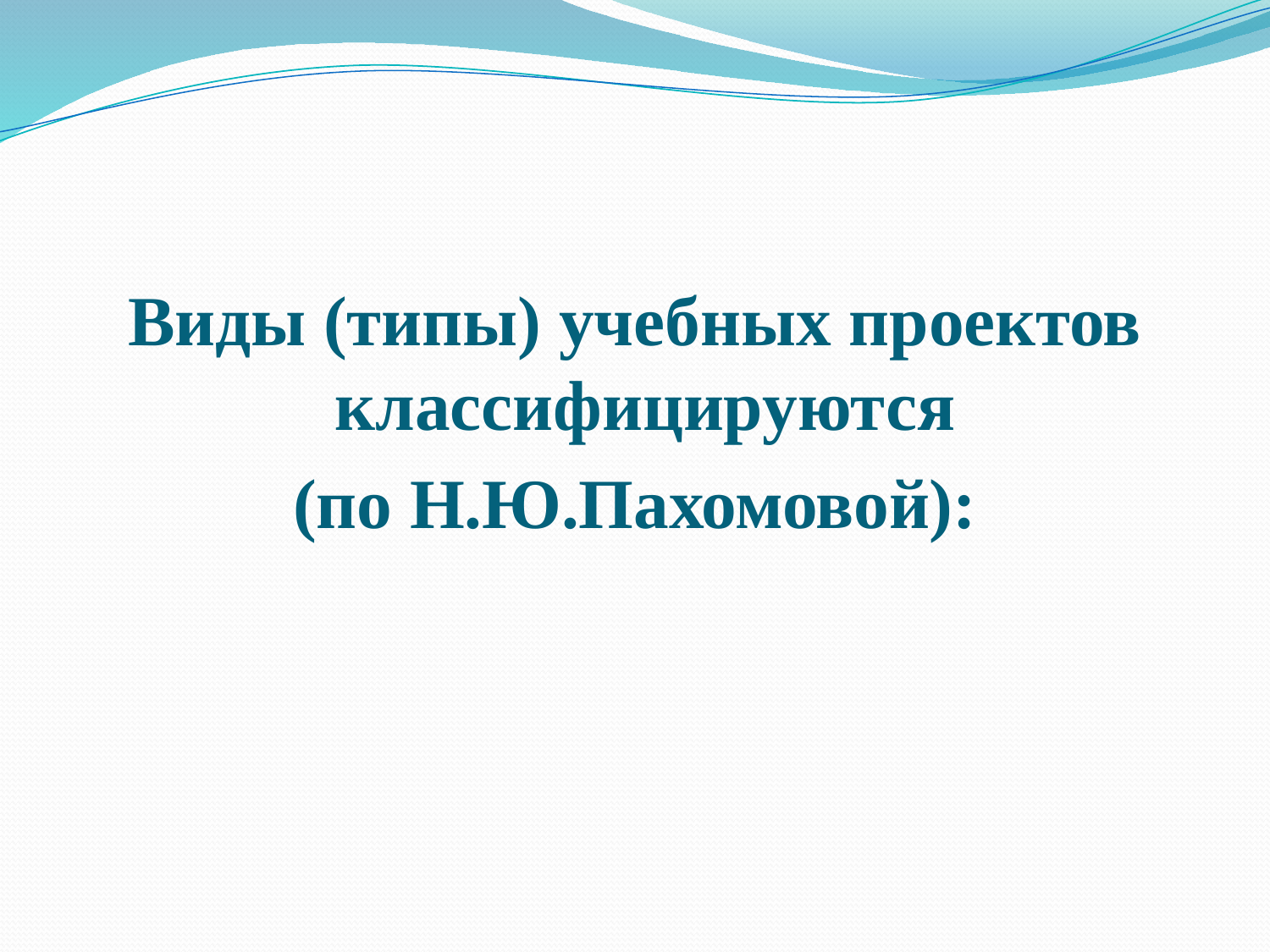

#
Виды (типы) учебных проектов классифицируются
(по Н.Ю.Пахомовой):